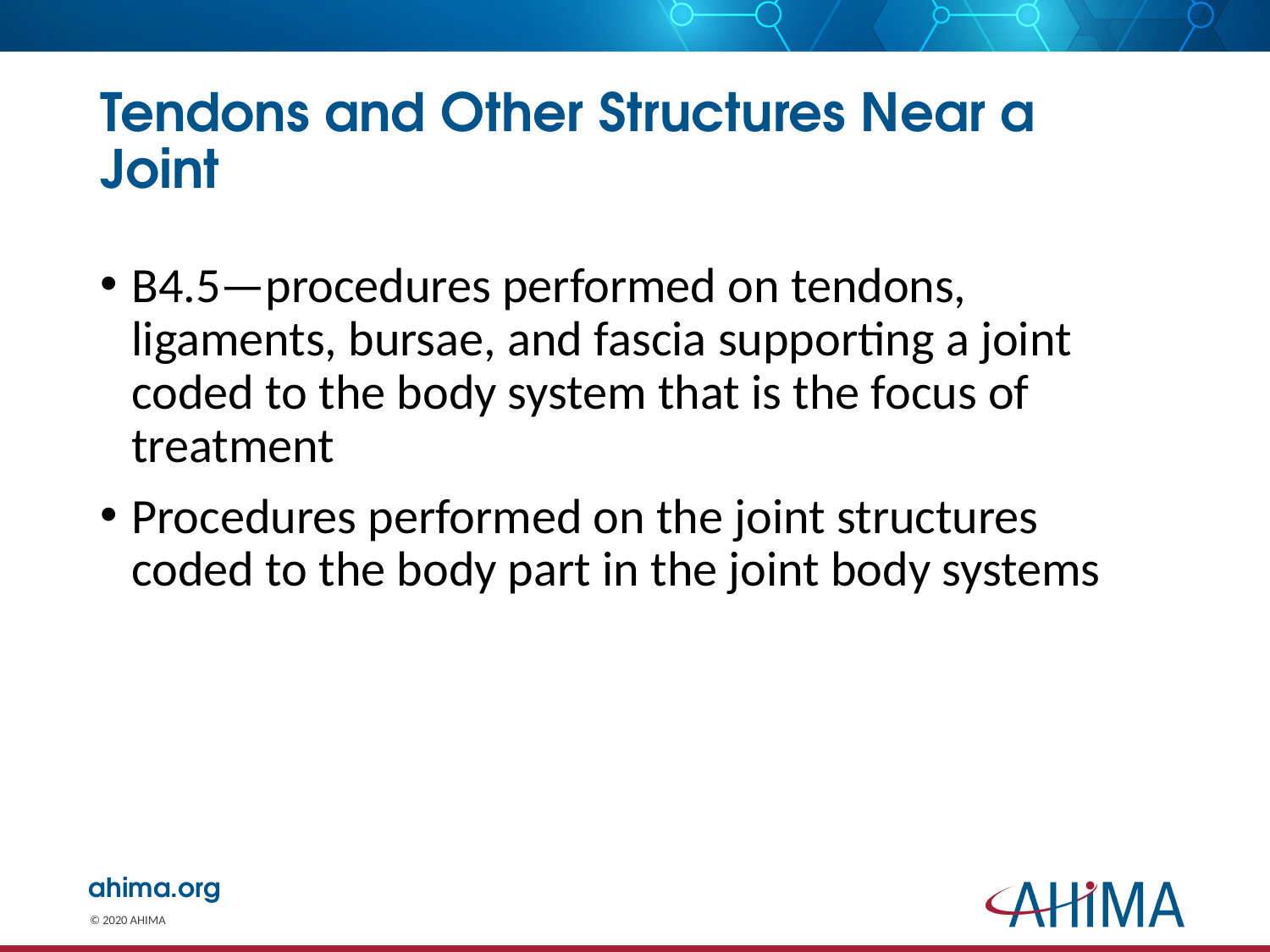

# Tendons and Other Structures Near a Joint
B4.5—procedures performed on tendons, ligaments, bursae, and fascia supporting a joint coded to the body system that is the focus of treatment
Procedures performed on the joint structures coded to the body part in the joint body systems